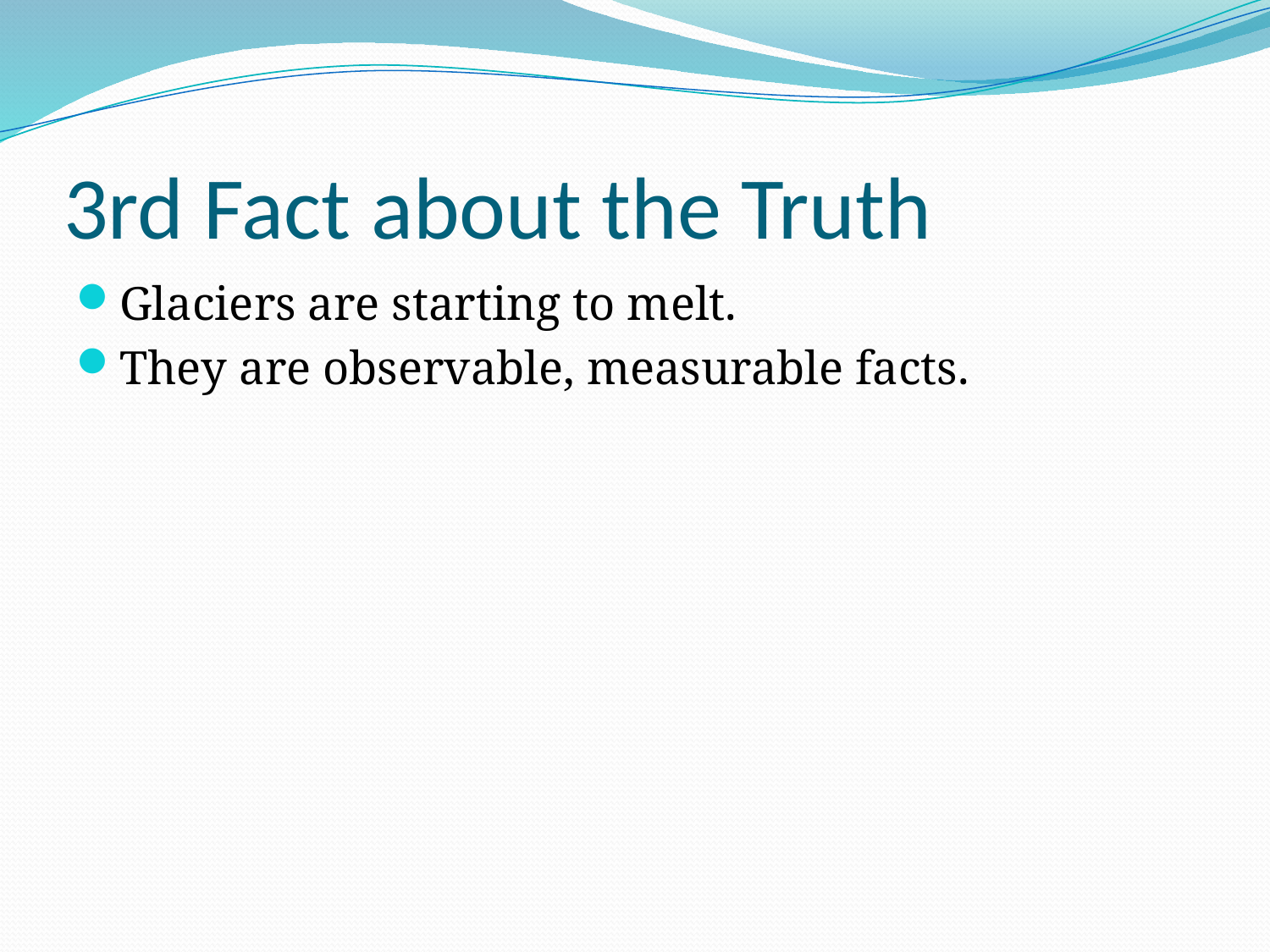

# 3rd Fact about the Truth
Glaciers are starting to melt.
They are observable, measurable facts.